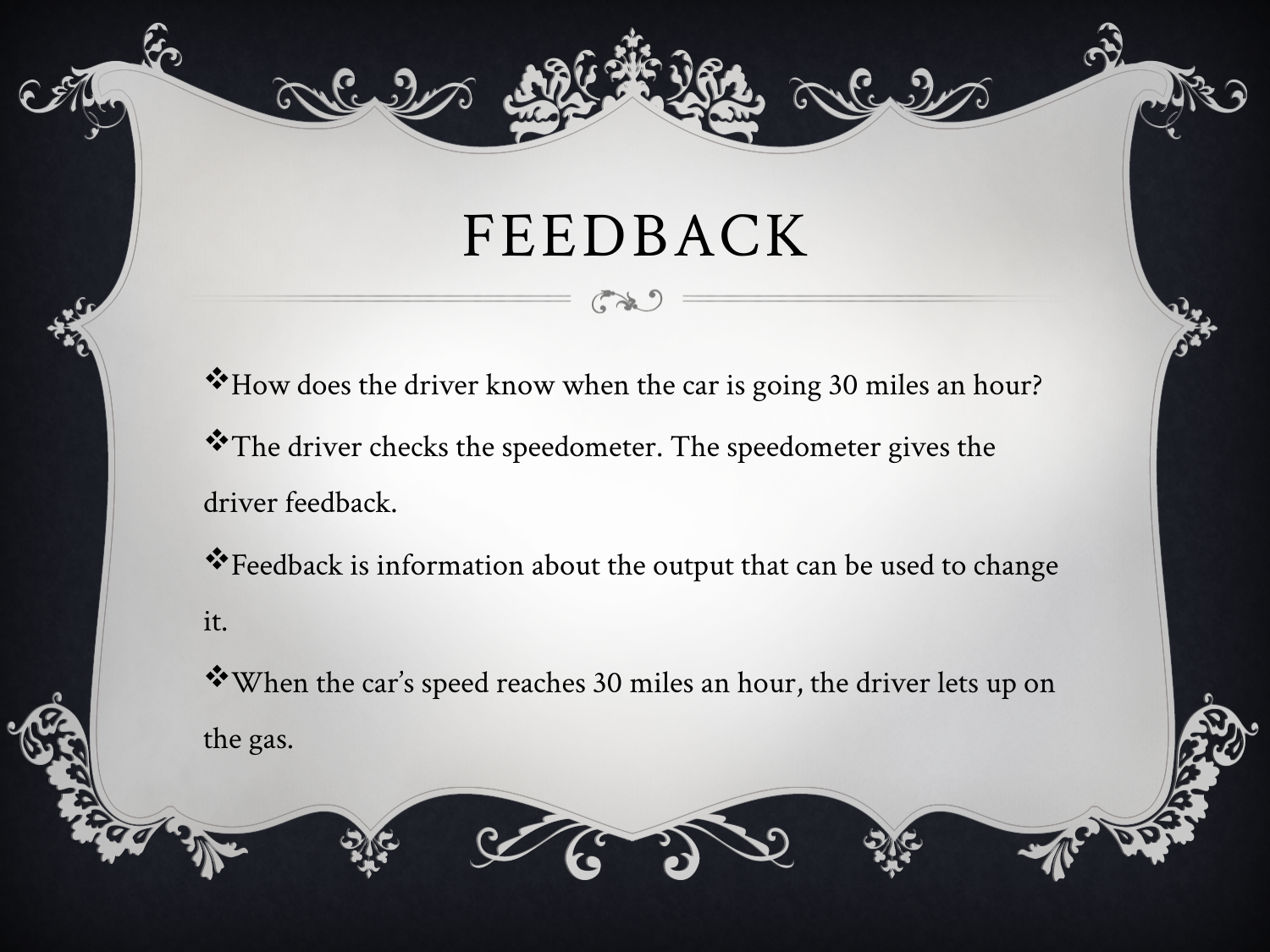

# feedback
How does the driver know when the car is going 30 miles an hour?
The driver checks the speedometer. The speedometer gives the driver feedback.
Feedback is information about the output that can be used to change it.
When the car’s speed reaches 30 miles an hour, the driver lets up on the gas.